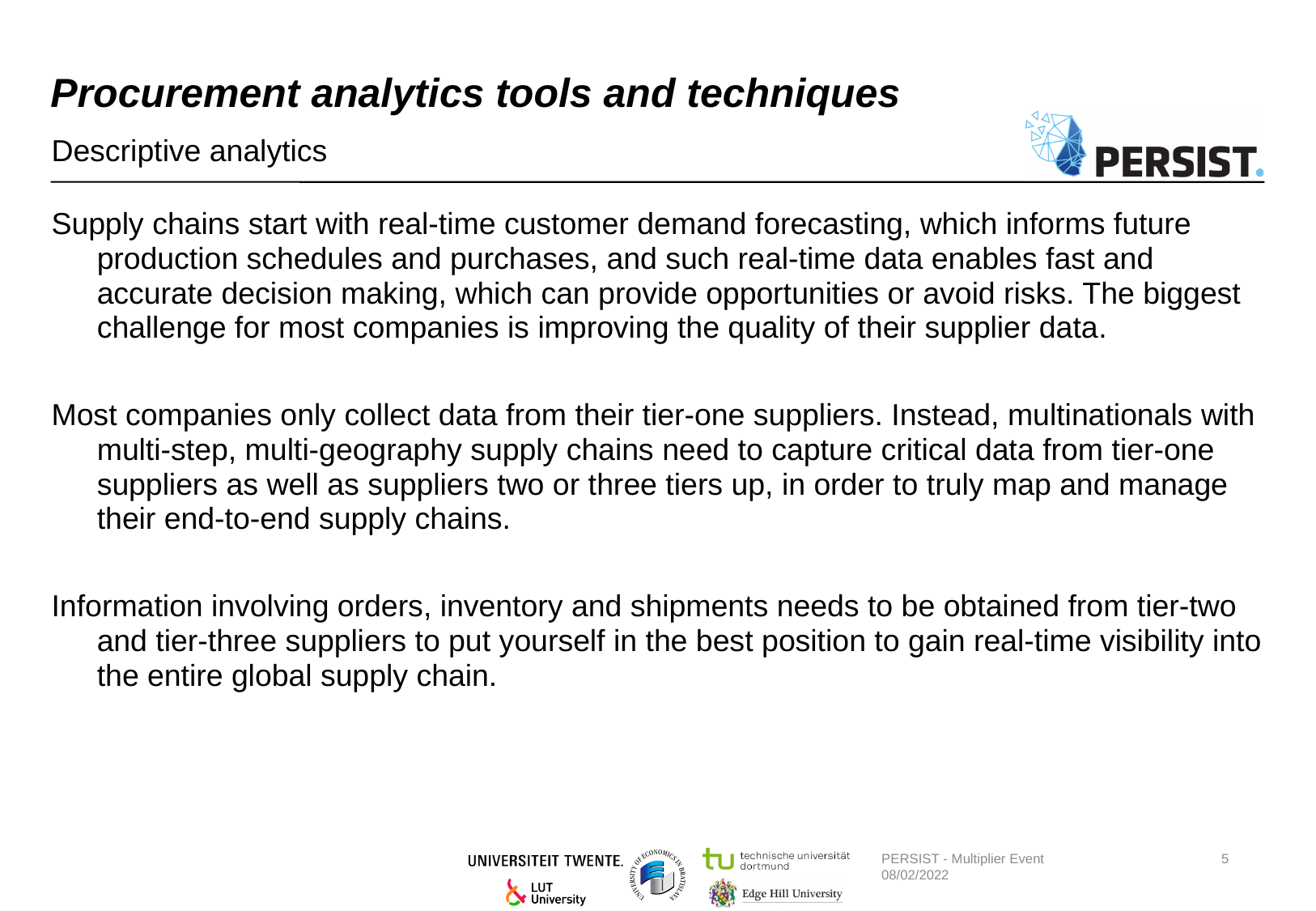

# Procurement analytics tools and techniques
Descriptive analytics
Supply chains start with real-time customer demand forecasting, which informs future production schedules and purchases, and such real-time data enables fast and accurate decision making, which can provide opportunities or avoid risks. The biggest challenge for most companies is improving the quality of their supplier data.

Most companies only collect data from their tier-one suppliers. Instead, multinationals with multi-step, multi-geography supply chains need to capture critical data from tier-one suppliers as well as suppliers two or three tiers up, in order to truly map and manage their end-to-end supply chains.

Information involving orders, inventory and shipments needs to be obtained from tier-two and tier-three suppliers to put yourself in the best position to gain real-time visibility into the entire global supply chain.